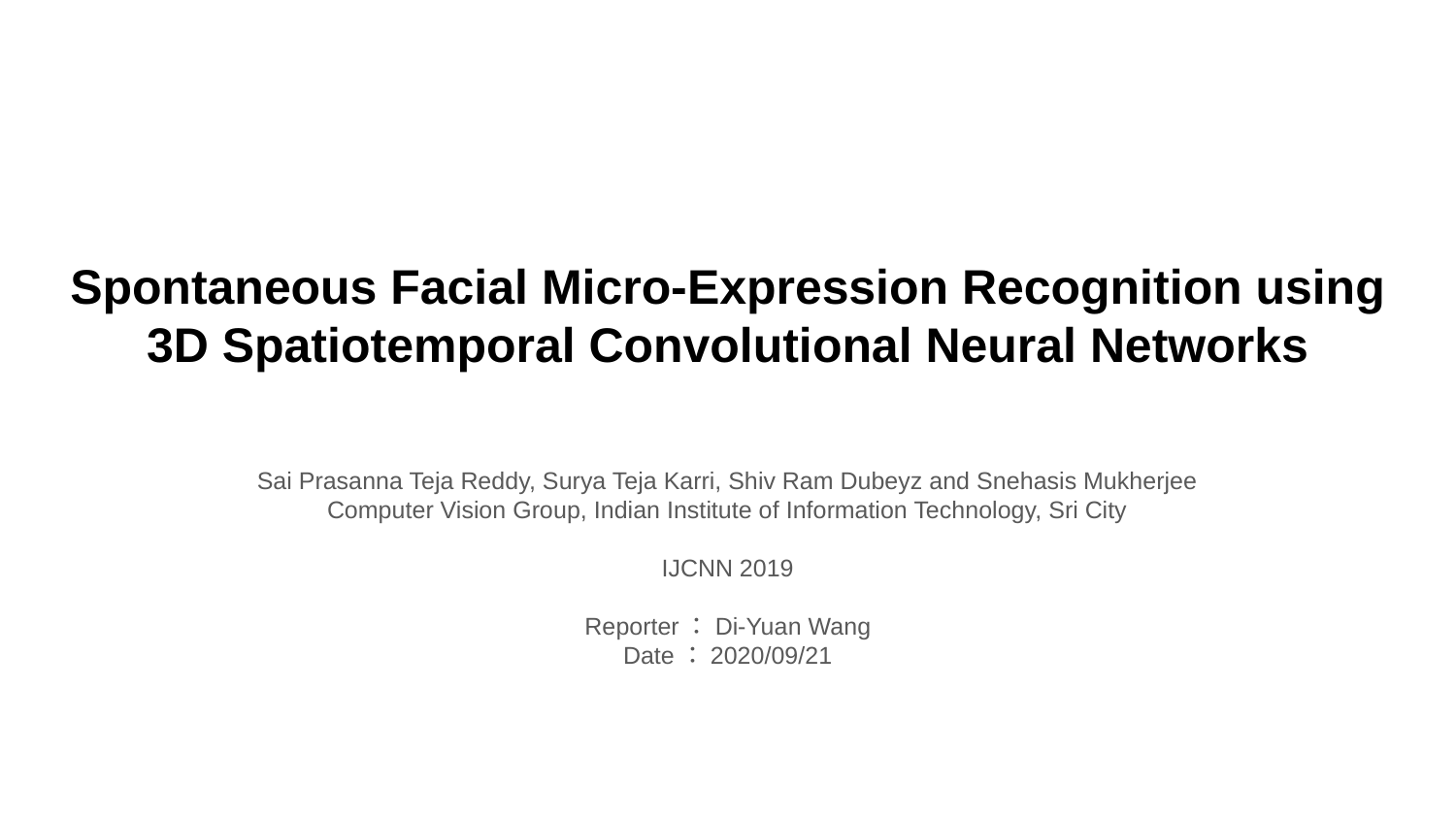

# Spontaneous Facial Micro-Expression Recognition using 3D Spatiotemporal Convolutional Neural Networks

Sai Prasanna Teja Reddy, Surya Teja Karri, Shiv Ram Dubeyz and Snehasis Mukherjee
Computer Vision Group, Indian Institute of Information Technology, Sri City

IJCNN 2019

Reporter：Di-Yuan Wang
Date：2020/09/21